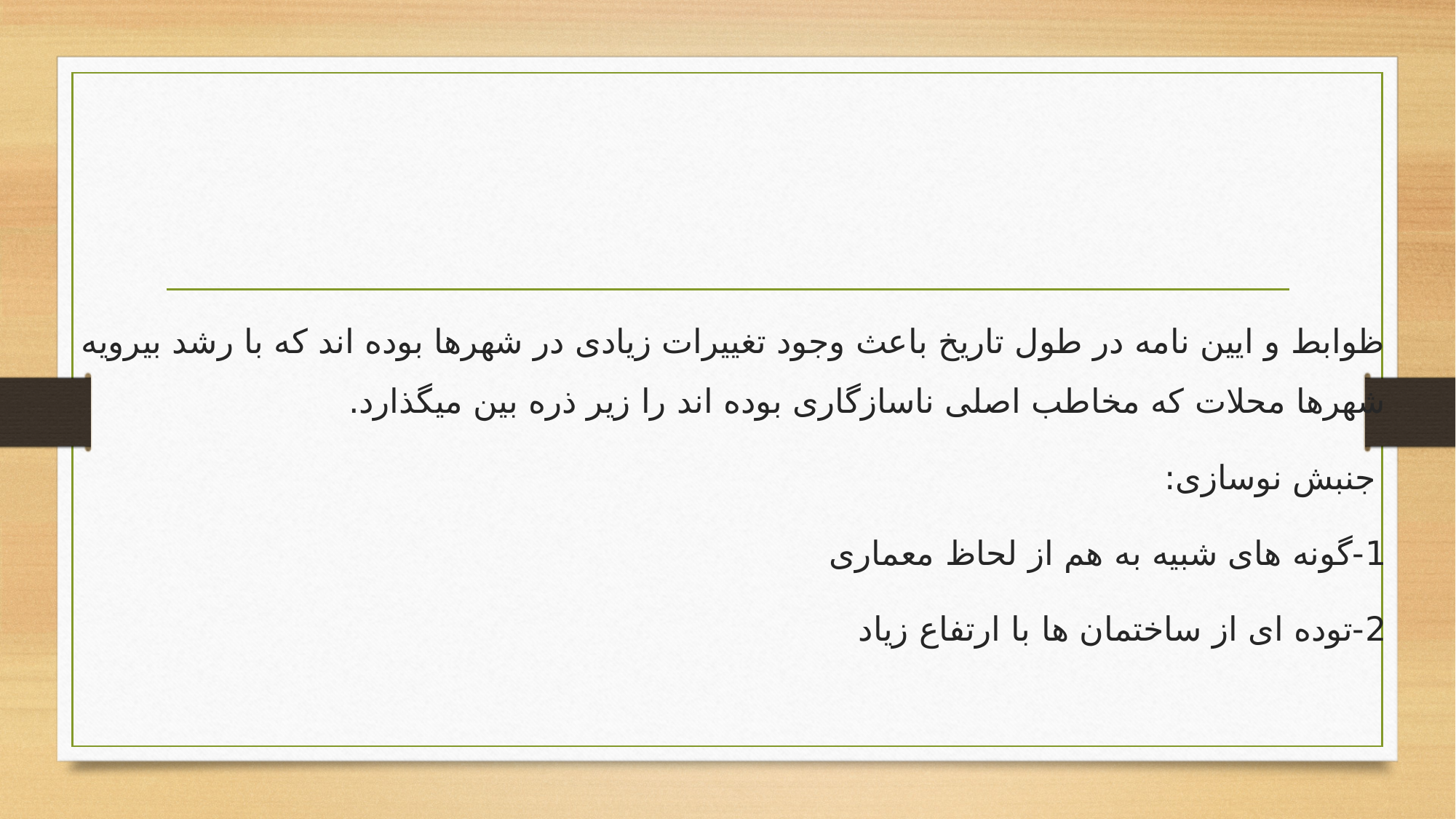

#
ظوابط و ایین نامه در طول تاریخ باعث وجود تغییرات زیادی در شهرها بوده اند که با رشد بیرویه شهرها محلات که مخاطب اصلی ناسازگاری بوده اند را زیر ذره بین میگذارد.
 جنبش نوسازی:
1-گونه های شبیه به هم از لحاظ معماری
2-توده ای از ساختمان ها با ارتفاع زیاد